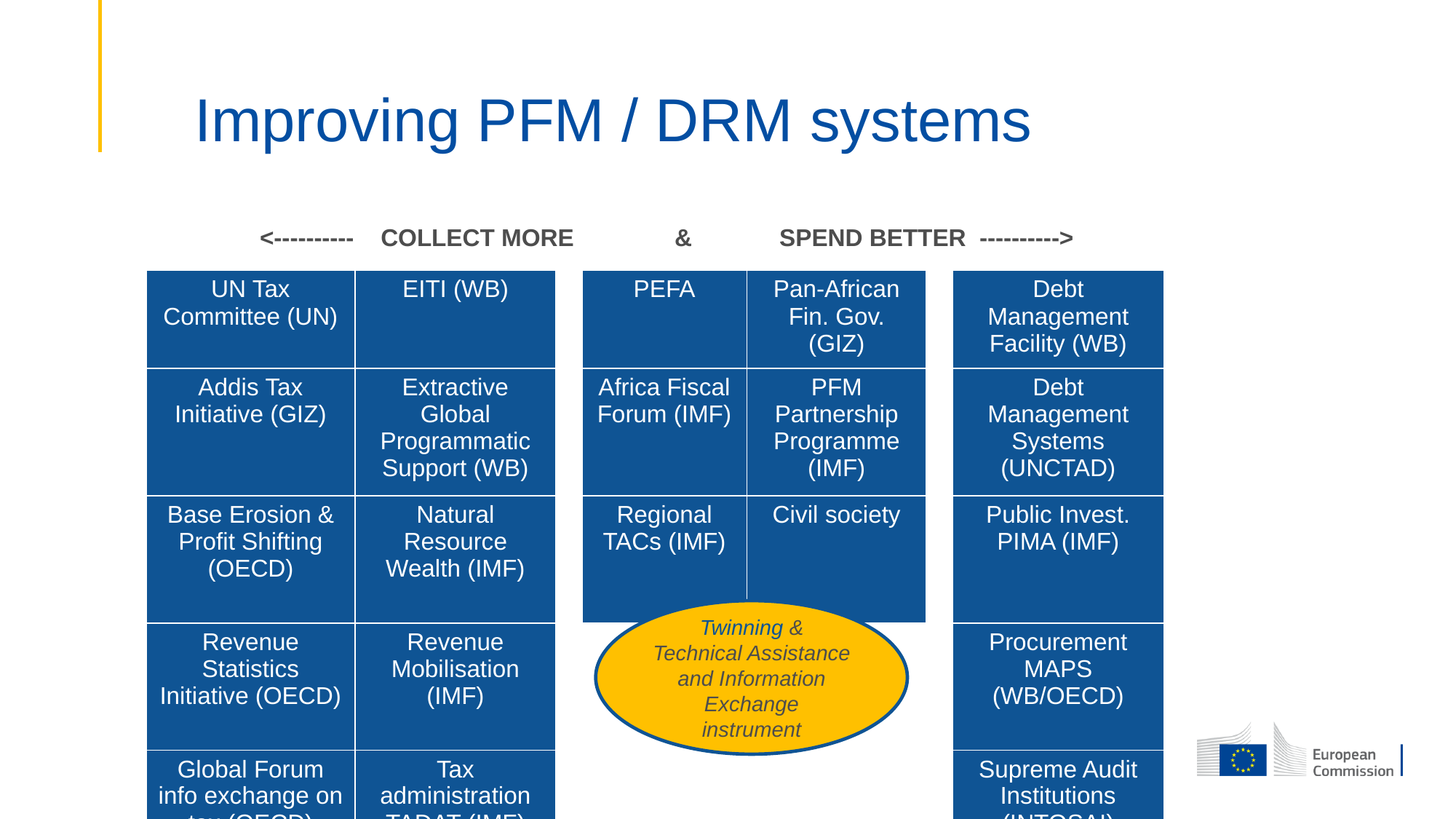

# Improving PFM / DRM systems
<----------    COLLECT MORE               &             SPEND BETTER  ---------->
| UN Tax Committee (UN) | EITI (WB) |  | PEFA | Pan-African Fin. Gov. (GIZ) |  | Debt Management Facility (WB) |
| --- | --- | --- | --- | --- | --- | --- |
| Addis Tax Initiative (GIZ) | Extractive Global Programmatic Support (WB) |  | Africa Fiscal Forum (IMF) | PFM Partnership Programme (IMF) |  | Debt Management Systems (UNCTAD) |
| Base Erosion & Profit Shifting (OECD) | Natural Resource Wealth (IMF) |  | Regional TACs (IMF) | Civil society |  | Public Invest. PIMA (IMF) |
| Revenue Statistics Initiative (OECD) | Revenue Mobilisation (IMF) |  |  |  |  | Procurement MAPS (WB/OECD) |
| Global Forum info exchange on tax (OECD) | Tax administration TADAT (IMF) |  |  |  |  | Supreme Audit Institutions (INTOSAI) |
Twinning & Technical Assistance and Information Exchange instrument